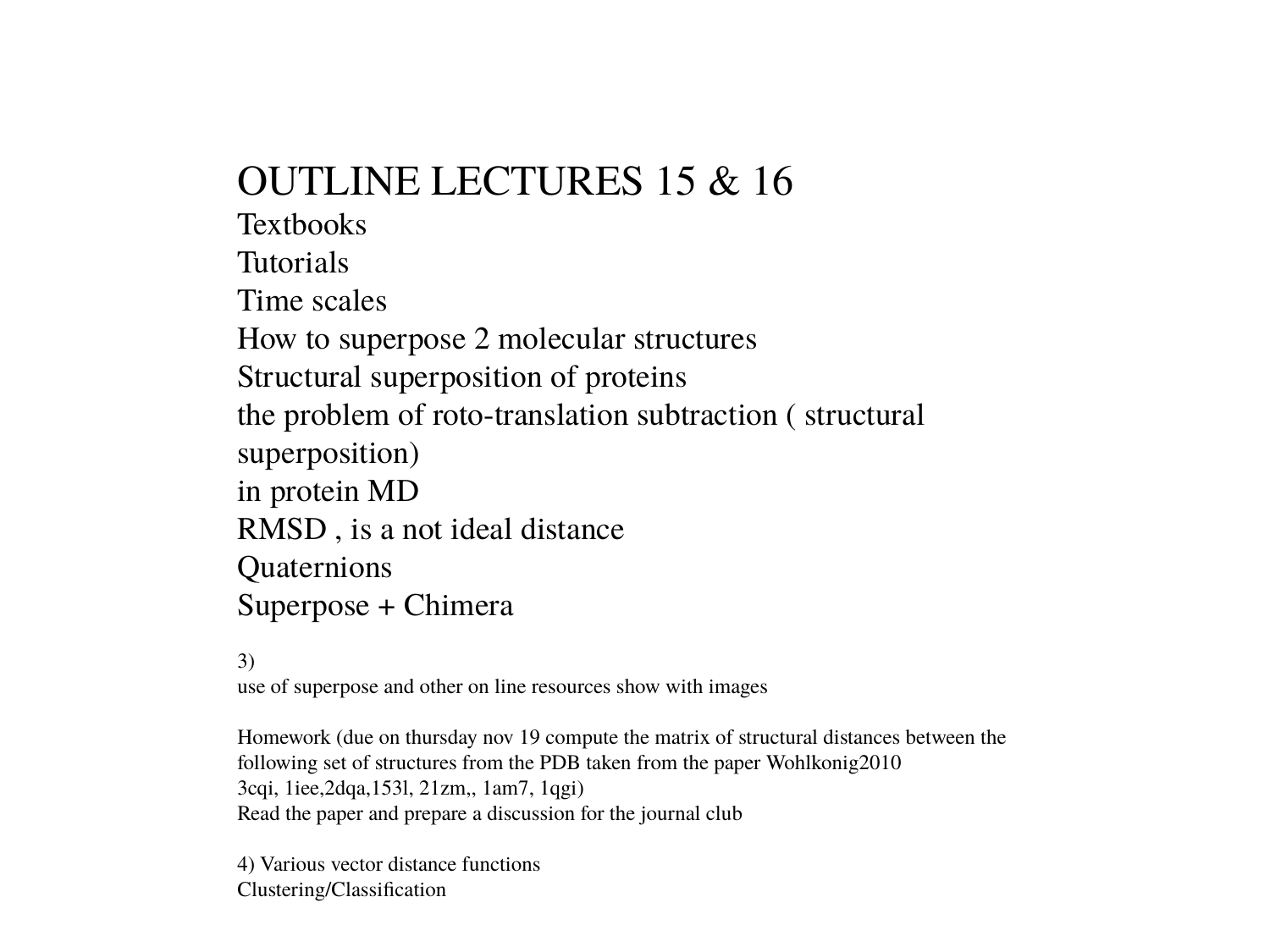

OUTLINE LECTURES 15 & 16
Textbooks
Tutorials
Time scales
How to superpose 2 molecular structures
Structural superposition of proteins
the problem of roto-translation subtraction ( structural superposition)
in protein MD
RMSD , is a not ideal distance
Quaternions
Superpose + Chimera

3)
use of superpose and other on line resources show with images

Homework (due on thursday nov 19 compute the matrix of structural distances between the following set of structures from the PDB taken from the paper Wohlkonig2010
3cqi, 1iee,2dqa,153l, 21zm,, 1am7, 1qgi)
Read the paper and prepare a discussion for the journal club

4) Various vector distance functions
Clustering/Classification